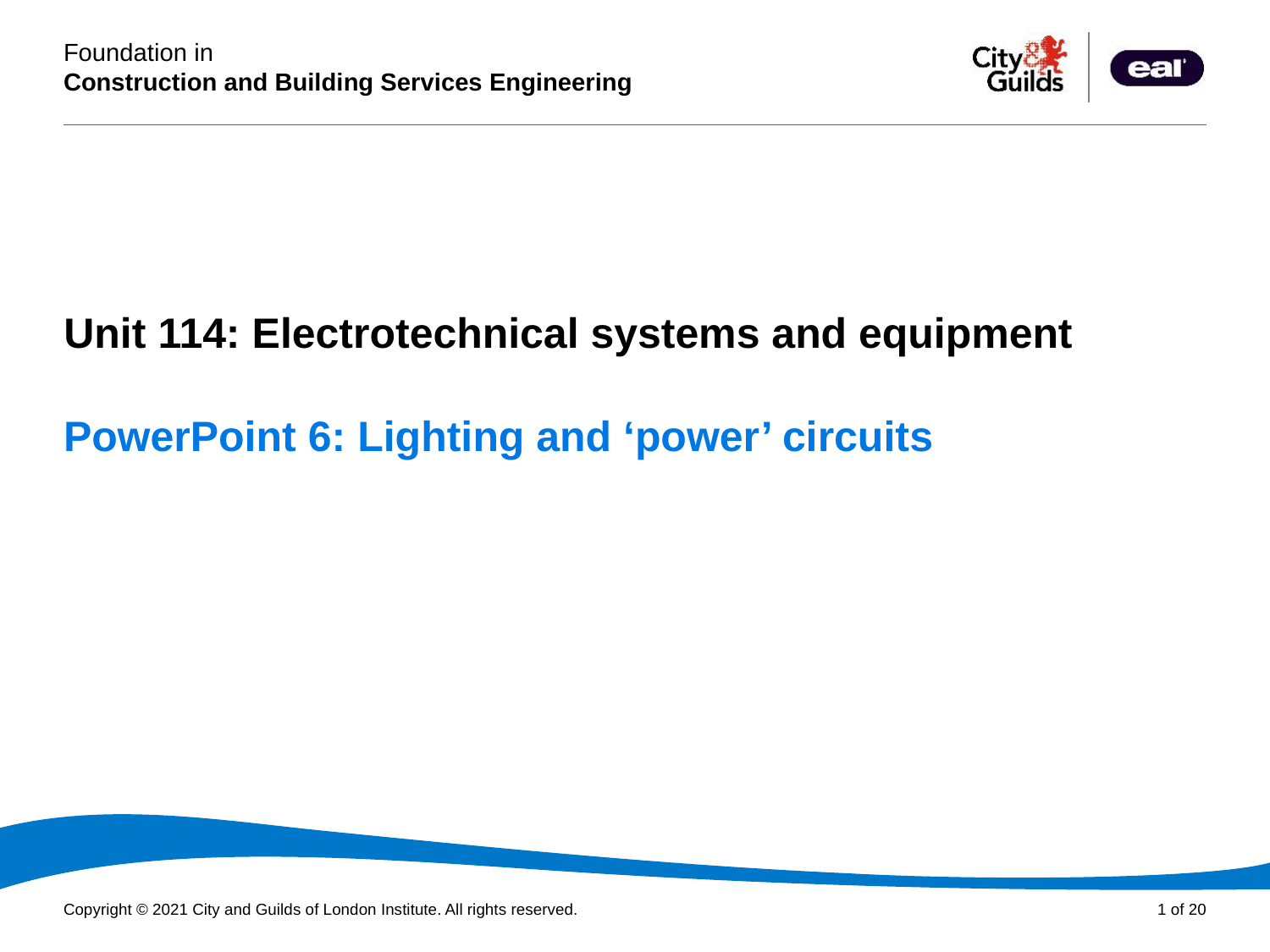

PowerPoint presentation
Unit 114: Electrotechnical systems and equipment
PowerPoint 6: Lighting and ‘power’ circuits